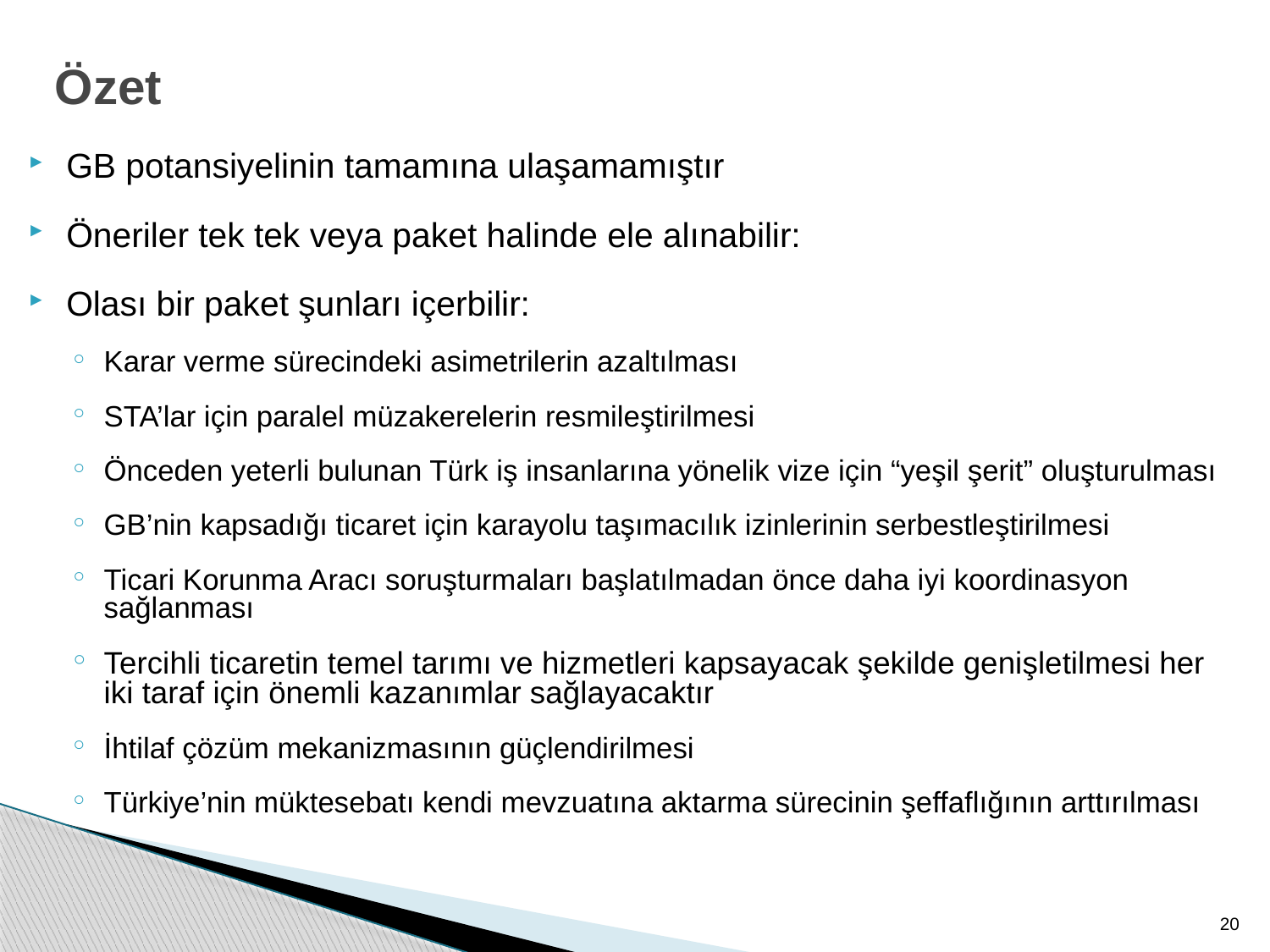

# Özet
GB potansiyelinin tamamına ulaşamamıştır
Öneriler tek tek veya paket halinde ele alınabilir:
Olası bir paket şunları içerbilir:
Karar verme sürecindeki asimetrilerin azaltılması
STA’lar için paralel müzakerelerin resmileştirilmesi
Önceden yeterli bulunan Türk iş insanlarına yönelik vize için “yeşil şerit” oluşturulması
GB’nin kapsadığı ticaret için karayolu taşımacılık izinlerinin serbestleştirilmesi
Ticari Korunma Aracı soruşturmaları başlatılmadan önce daha iyi koordinasyon sağlanması
Tercihli ticaretin temel tarımı ve hizmetleri kapsayacak şekilde genişletilmesi her iki taraf için önemli kazanımlar sağlayacaktır
İhtilaf çözüm mekanizmasının güçlendirilmesi
Türkiye’nin müktesebatı kendi mevzuatına aktarma sürecinin şeffaflığının arttırılması

20